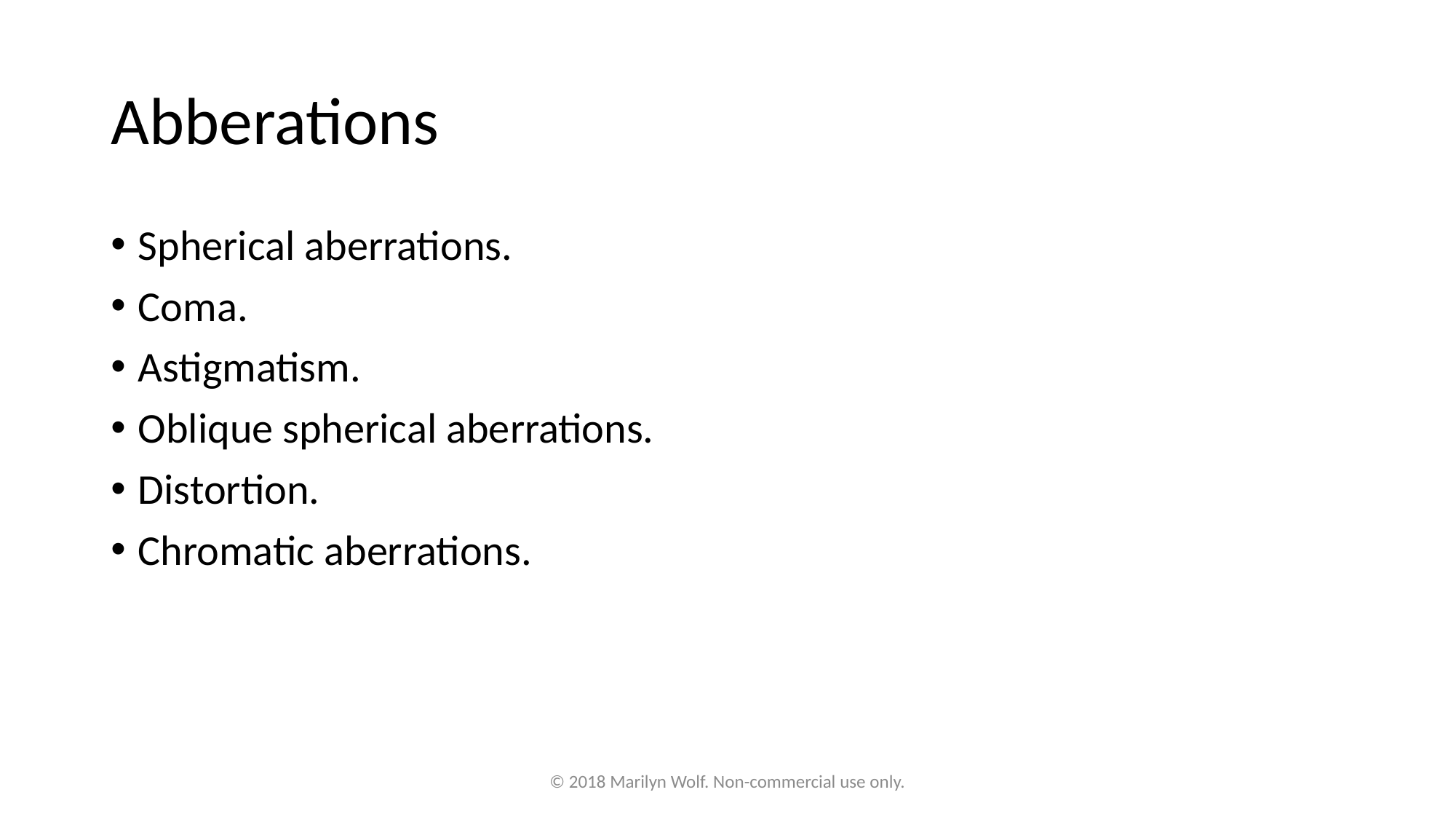

# Abberations
Spherical aberrations.
Coma.
Astigmatism.
Oblique spherical aberrations.
Distortion.
Chromatic aberrations.

© 2018 Marilyn Wolf. Non-commercial use only.